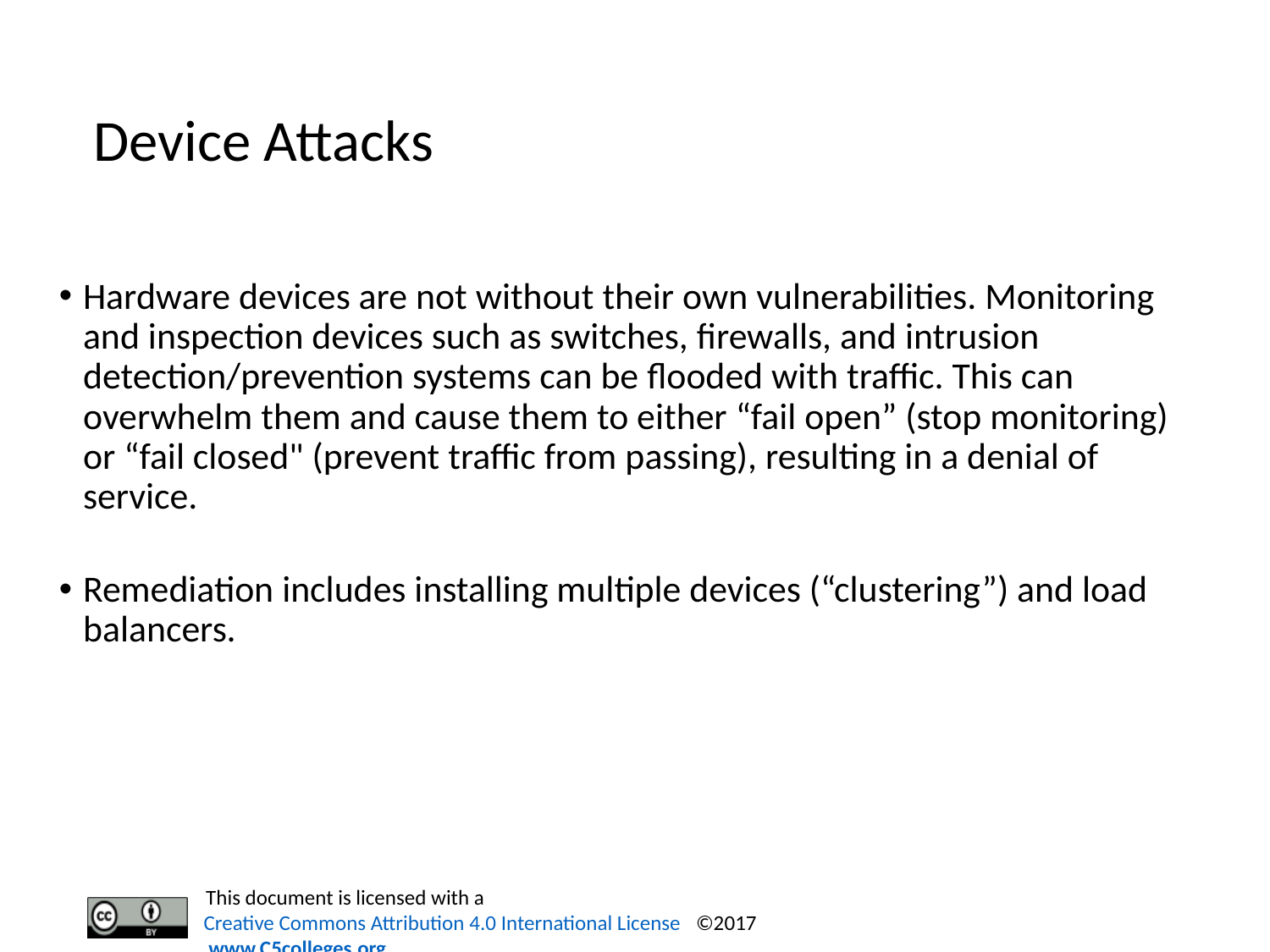

# Device Attacks
Hardware devices are not without their own vulnerabilities. Monitoring and inspection devices such as switches, firewalls, and intrusion detection/prevention systems can be flooded with traffic. This can overwhelm them and cause them to either “fail open” (stop monitoring) or “fail closed" (prevent traffic from passing), resulting in a denial of service.
Remediation includes installing multiple devices (“clustering”) and load balancers.